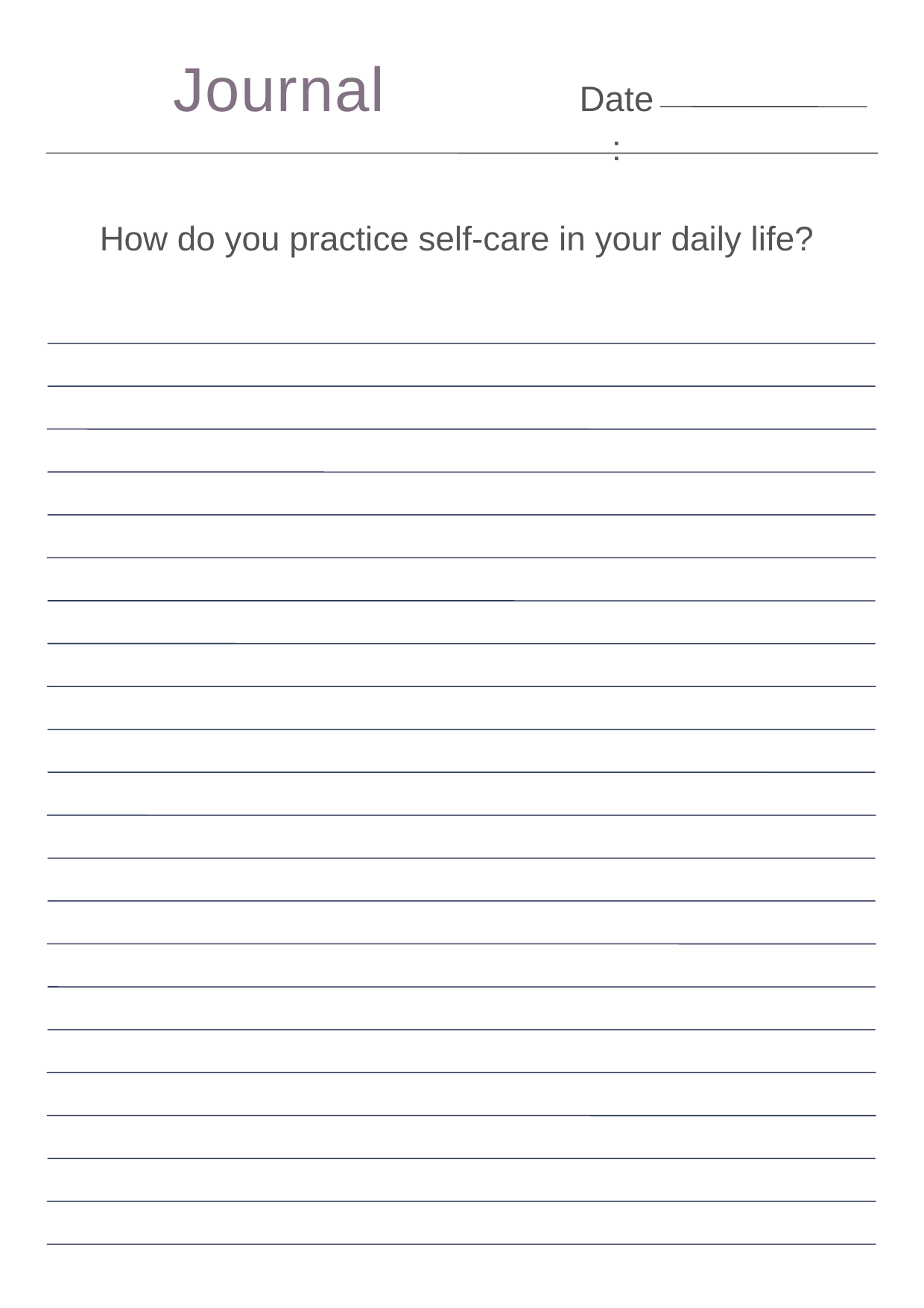

Journal
Date:

How do you practice self-care in your daily life?